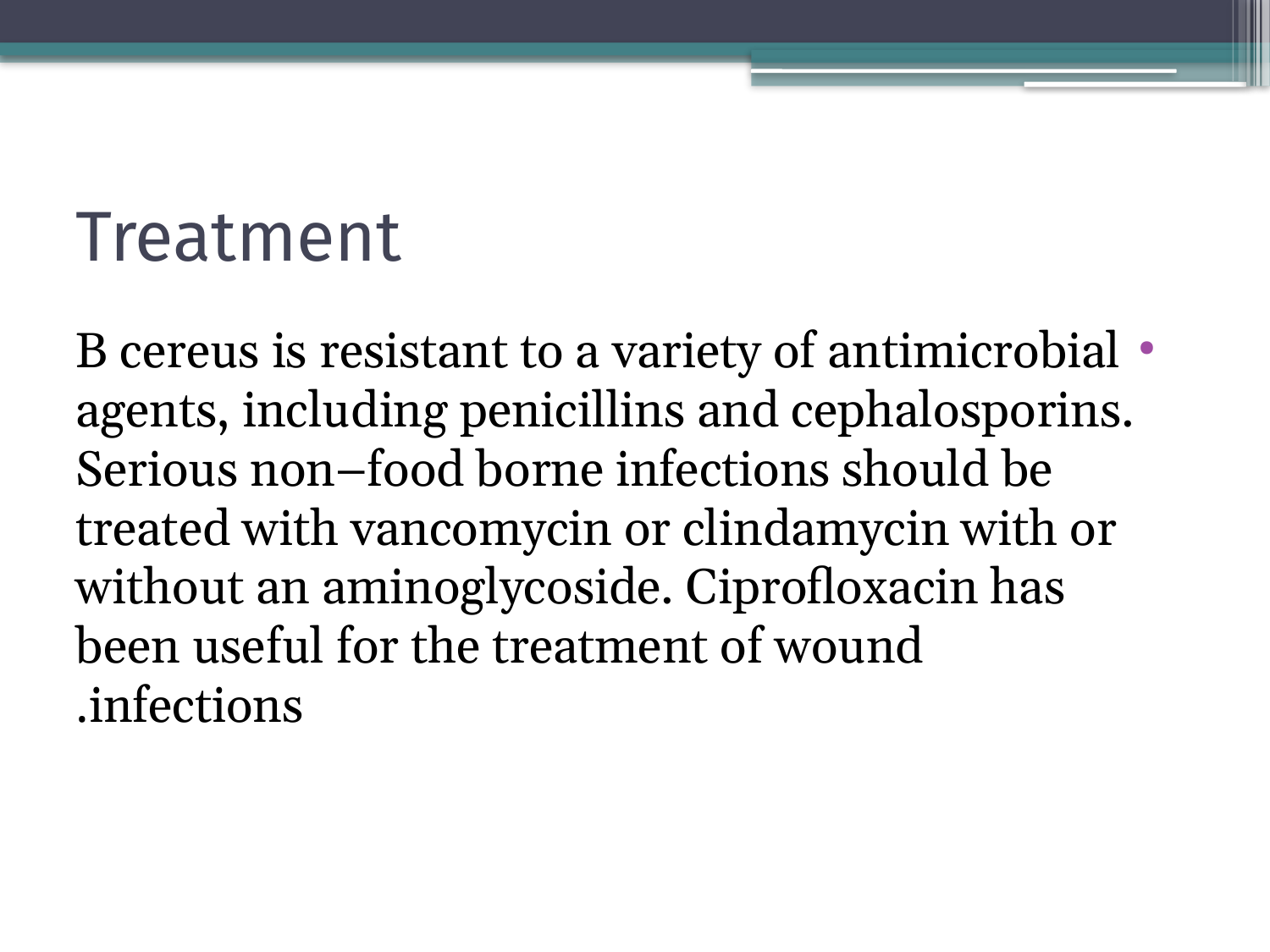

# Treatment
B cereus is resistant to a variety of antimicrobial agents, including penicillins and cephalosporins. Serious non–food borne infections should be treated with vancomycin or clindamycin with or without an aminoglycoside. Ciprofloxacin has been useful for the treatment of wound infections.